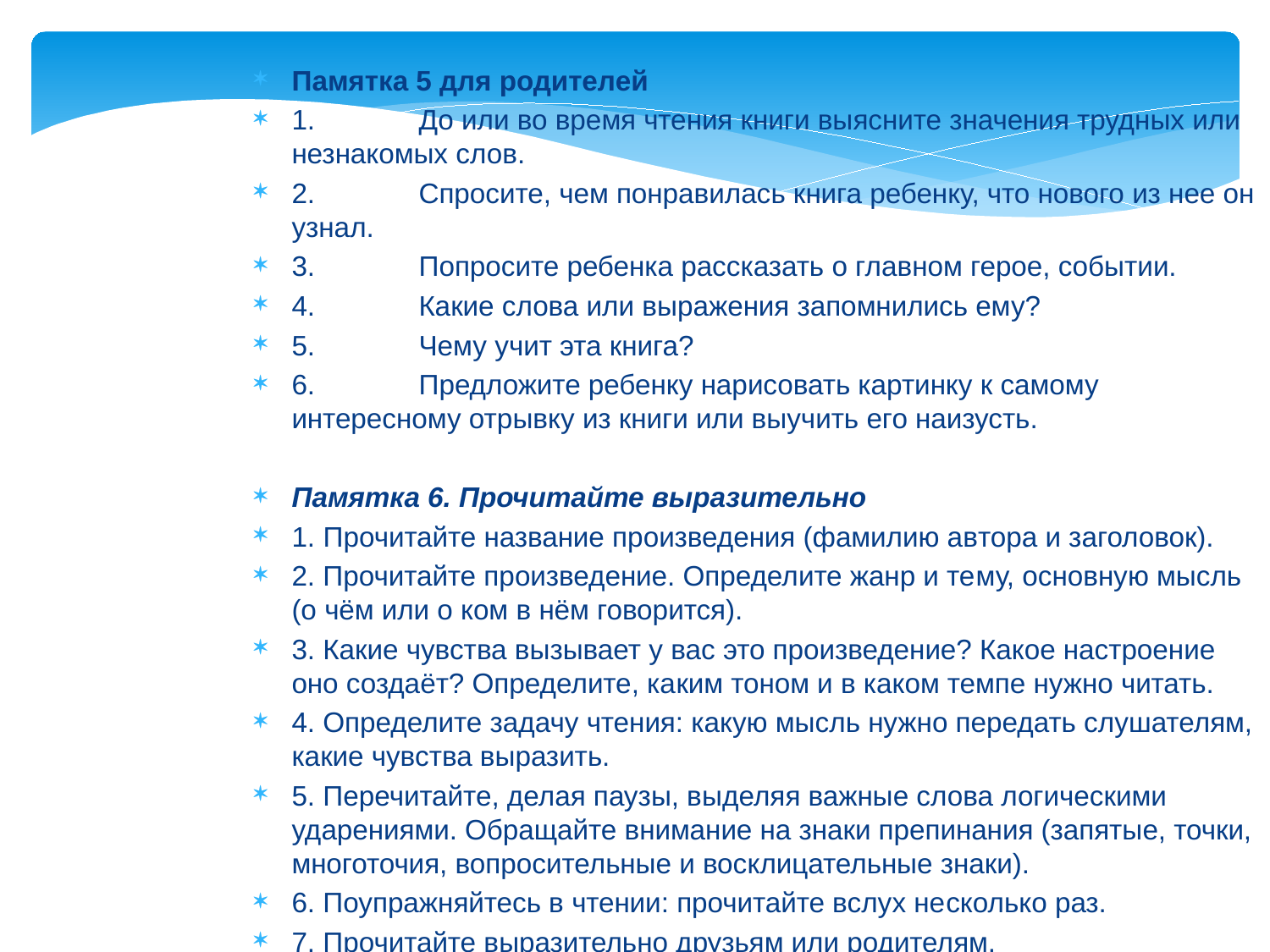

Памятка 5 для родителей
1.	До или во время чтения книги выясните значения трудных или незнакомых слов.
2.	Спросите, чем понравилась книга ребенку, что нового из нее он узнал.
3.	Попросите ребенка рассказать о главном герое, событии.
4.	Какие слова или выражения запомнились ему?
5.	Чему учит эта книга?
6.	Предложите ребенку нарисовать картинку к самому интересному отрывку из книги или выучить его наизусть.

Памятка 6. Прочитайте выразительно
1. Прочитайте название произведения (фамилию ав­тора и заголовок).
2. Прочитайте произведение. Определите жанр и те­му, основную мысль (о чём или о ком в нём говорится).
3. Какие чувства вызывает у вас это произведение? Какое настроение оно создаёт? Определите, ка­ким тоном и в каком темпе нужно читать.
4. Определите задачу чтения: какую мысль нужно передать слушателям, какие чувства выразить.
5. Перечитайте, делая паузы, выделяя важные слова логическими ударениями. Обращайте внимание на знаки препинания (запятые, точки, многоточия, вопросительные и восклицательные знаки).
6. Поупражняйтесь в чтении: прочитайте вслух не­сколько раз.
7. Прочитайте выразительно друзьям или родителям.